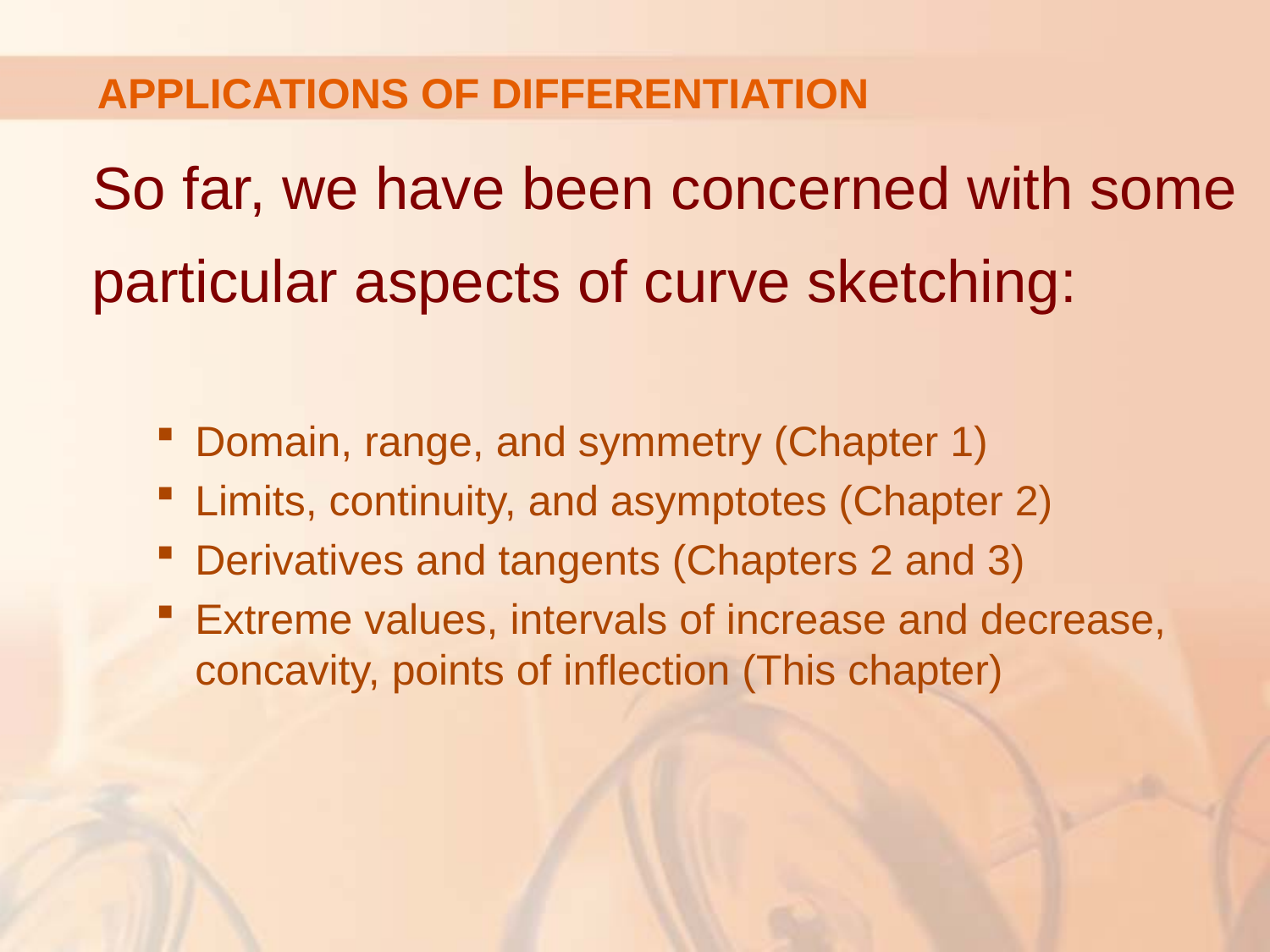

# APPLICATIONS OF DIFFERENTIATION
So far, we have been concerned with some particular aspects of curve sketching:

Domain, range, and symmetry (Chapter 1)
Limits, continuity, and asymptotes (Chapter 2)
Derivatives and tangents (Chapters 2 and 3)
Extreme values, intervals of increase and decrease, concavity, points of inflection (This chapter)